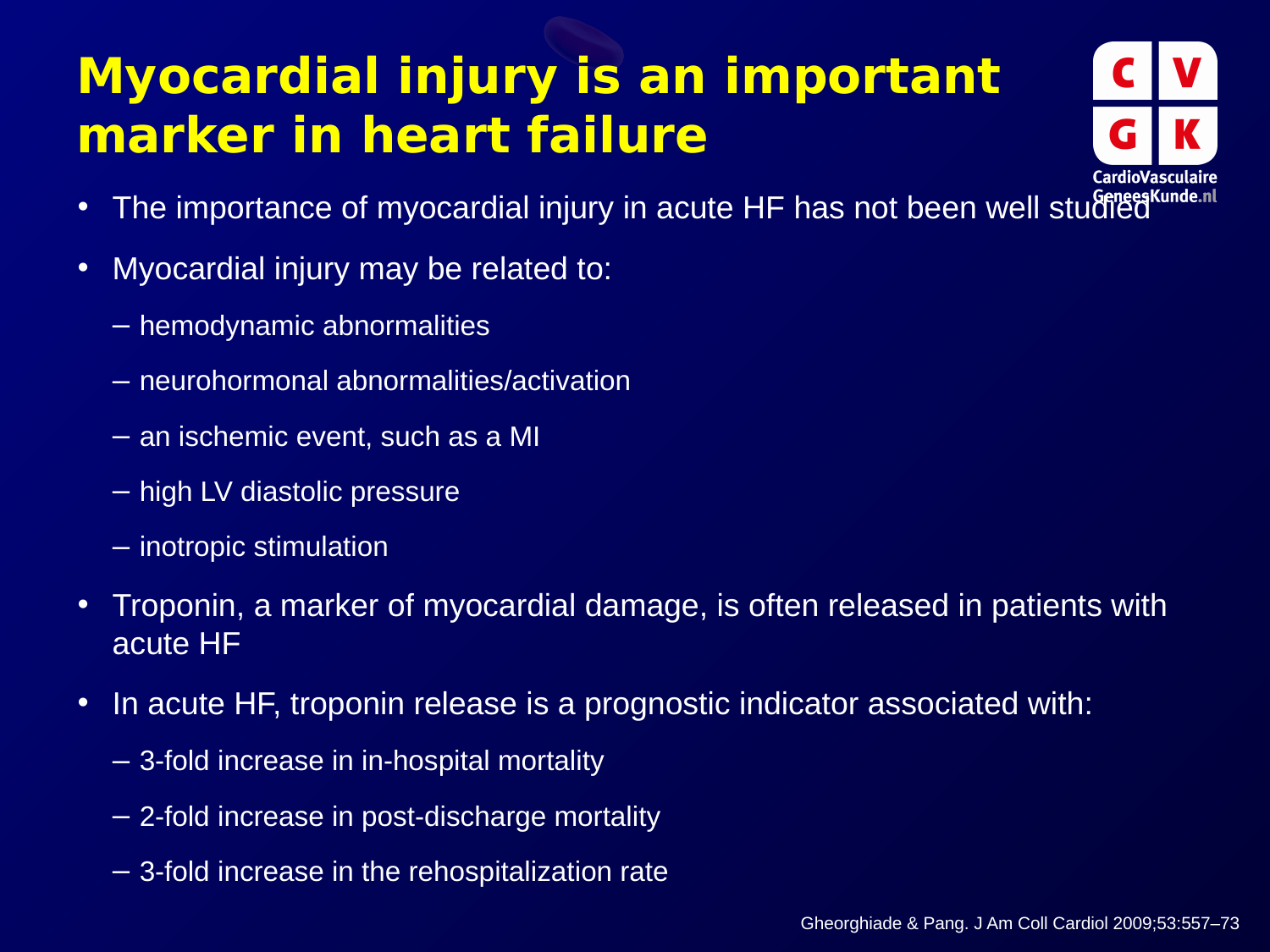

# Myocardial injury is an important marker in heart failure
The importance of myocardial injury in acute HF has not been well studied
Myocardial injury may be related to:
hemodynamic abnormalities
neurohormonal abnormalities/activation
an ischemic event, such as a MI
high LV diastolic pressure
inotropic stimulation
Troponin, a marker of myocardial damage, is often released in patients with acute HF
In acute HF, troponin release is a prognostic indicator associated with:
3-fold increase in in-hospital mortality
2-fold increase in post-discharge mortality
3-fold increase in the rehospitalization rate
Gheorghiade & Pang. J Am Coll Cardiol 2009;53:557–73